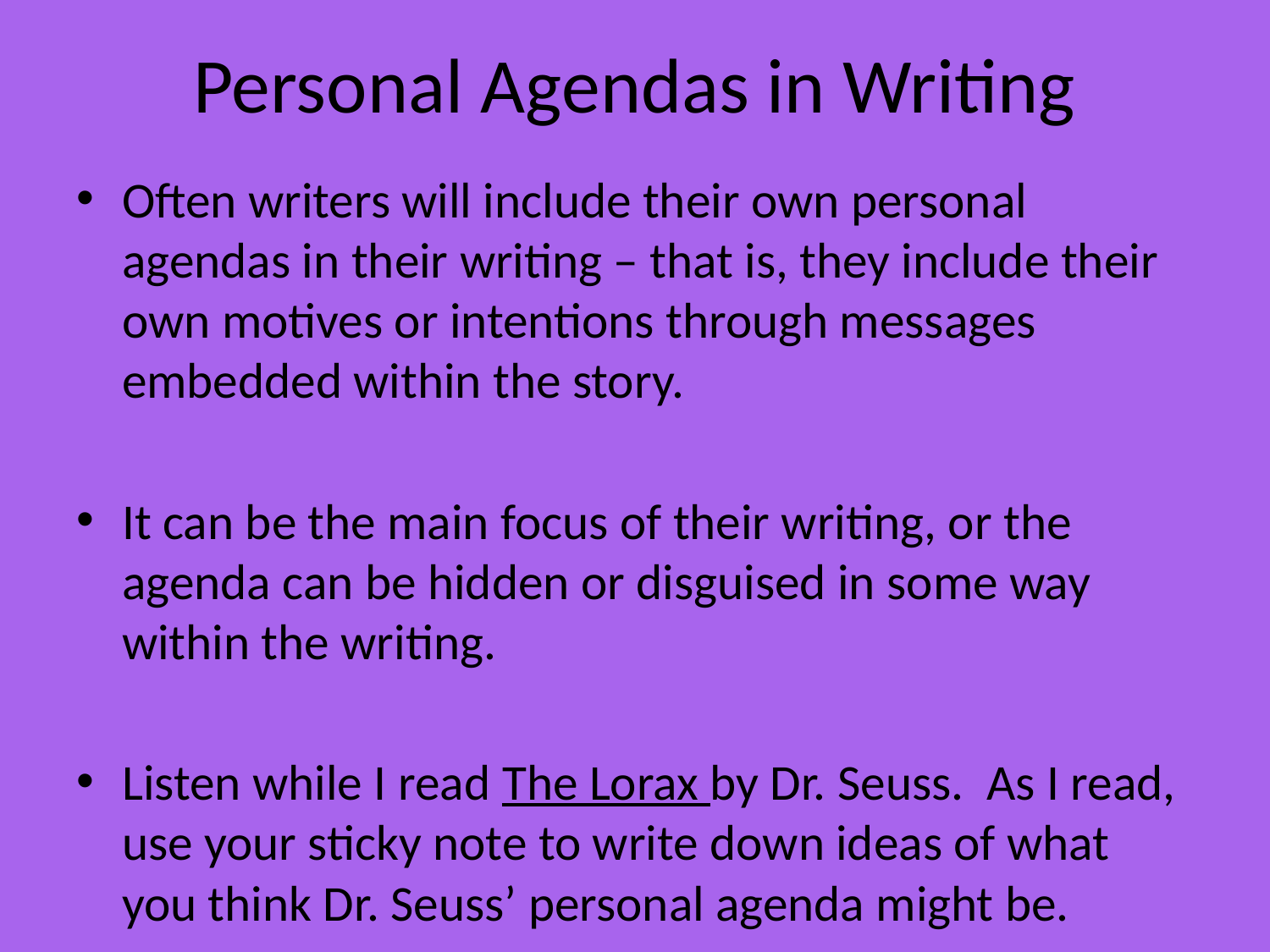

# Personal Agendas in Writing
Often writers will include their own personal agendas in their writing – that is, they include their own motives or intentions through messages embedded within the story.

It can be the main focus of their writing, or the agenda can be hidden or disguised in some way within the writing.

Listen while I read The Lorax by Dr. Seuss.  As I read, use your sticky note to write down ideas of what you think Dr. Seuss’ personal agenda might be.